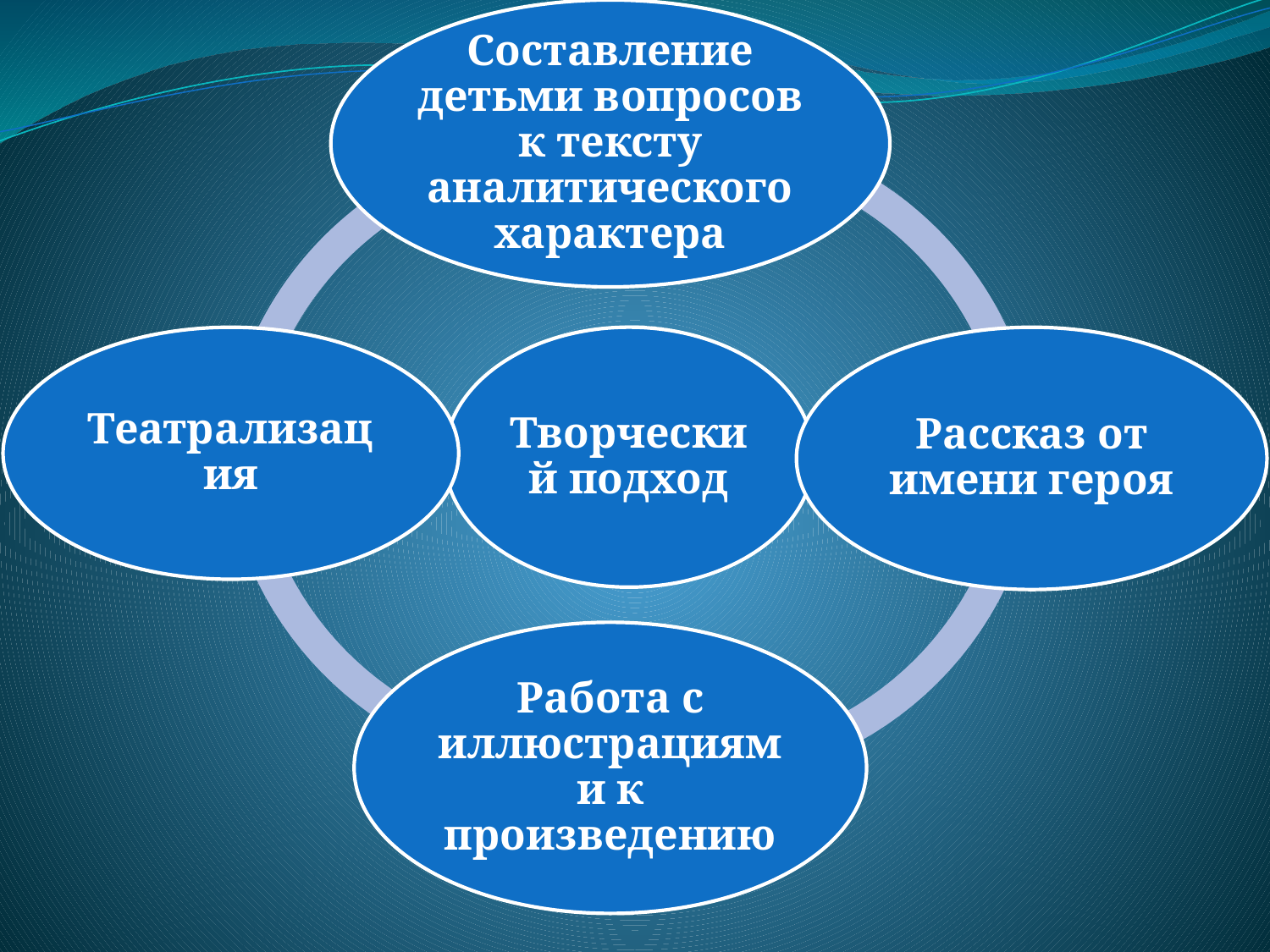

Творческий подход
Составление детьми вопросов к тексту аналитического характера
Рассказ от имени героя
Работа с иллюстрациями к произведению
Театрализация
#